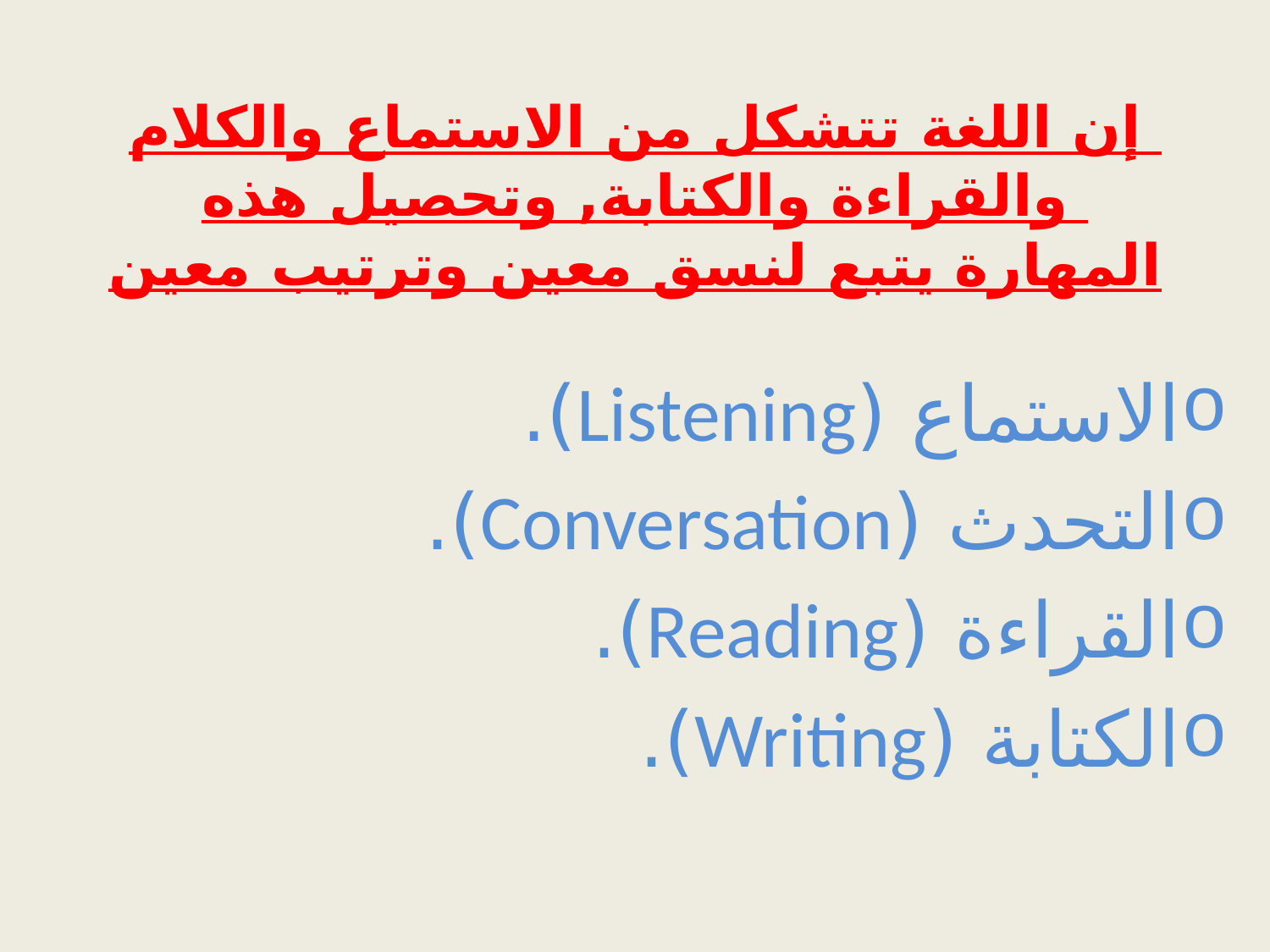

# إن اللغة تتشكل من الاستماع والكلام والقراءة والكتابة, وتحصيل هذه المهارة يتبع لنسق معين وترتيب معين
الاستماع (Listening).
التحدث (Conversation).
القراءة (Reading).
الكتابة (Writing).